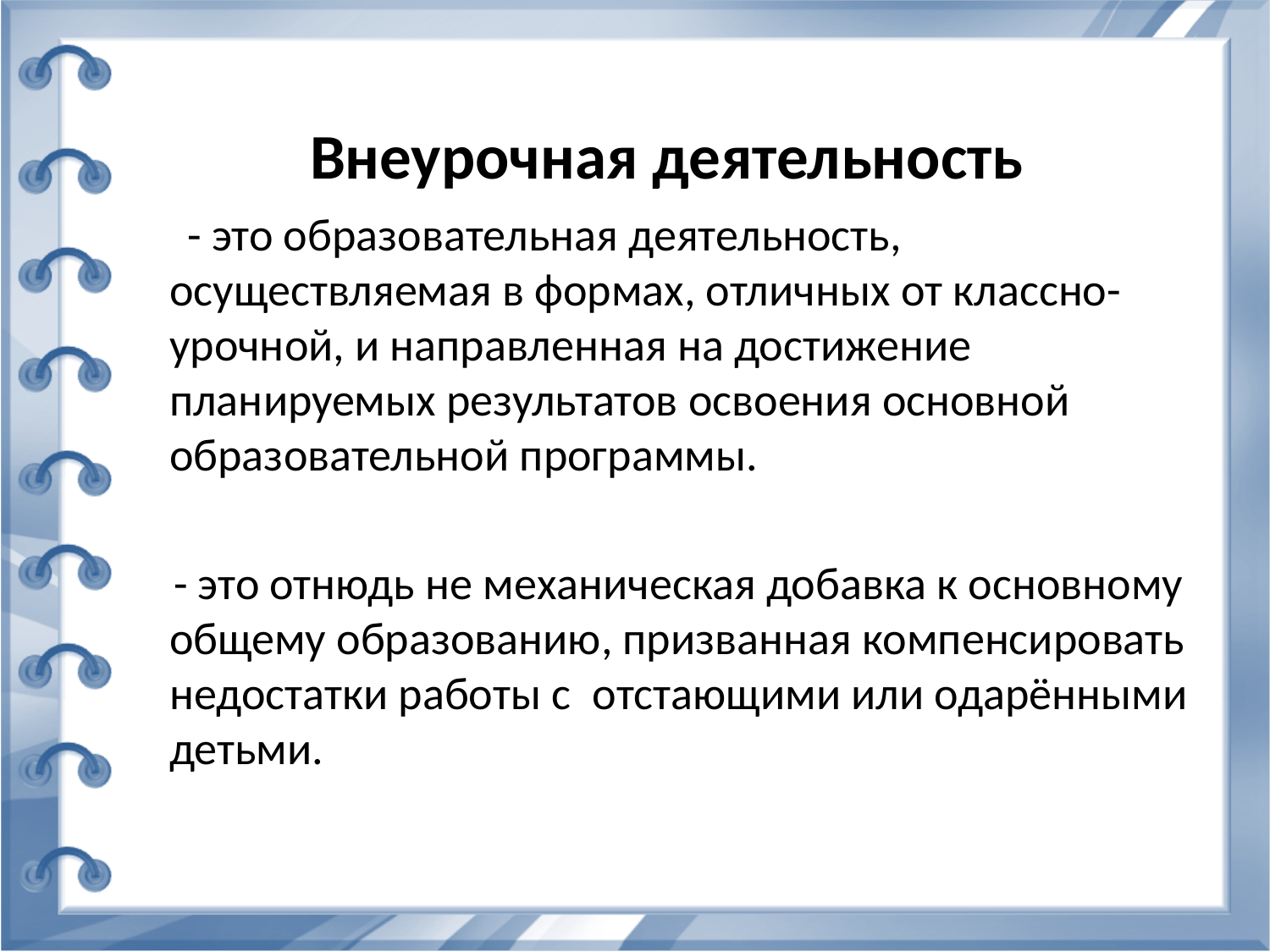

Внеурочная деятельность
      - это образовательная деятельность, осуществляемая в формах, отличных от классно-урочной, и направленная на достижение планируемых результатов освоения основной образовательной программы.

     - это отнюдь не механическая добавка к основному общему образованию, призванная компенсировать недостатки работы с  отстающими или одарёнными детьми.